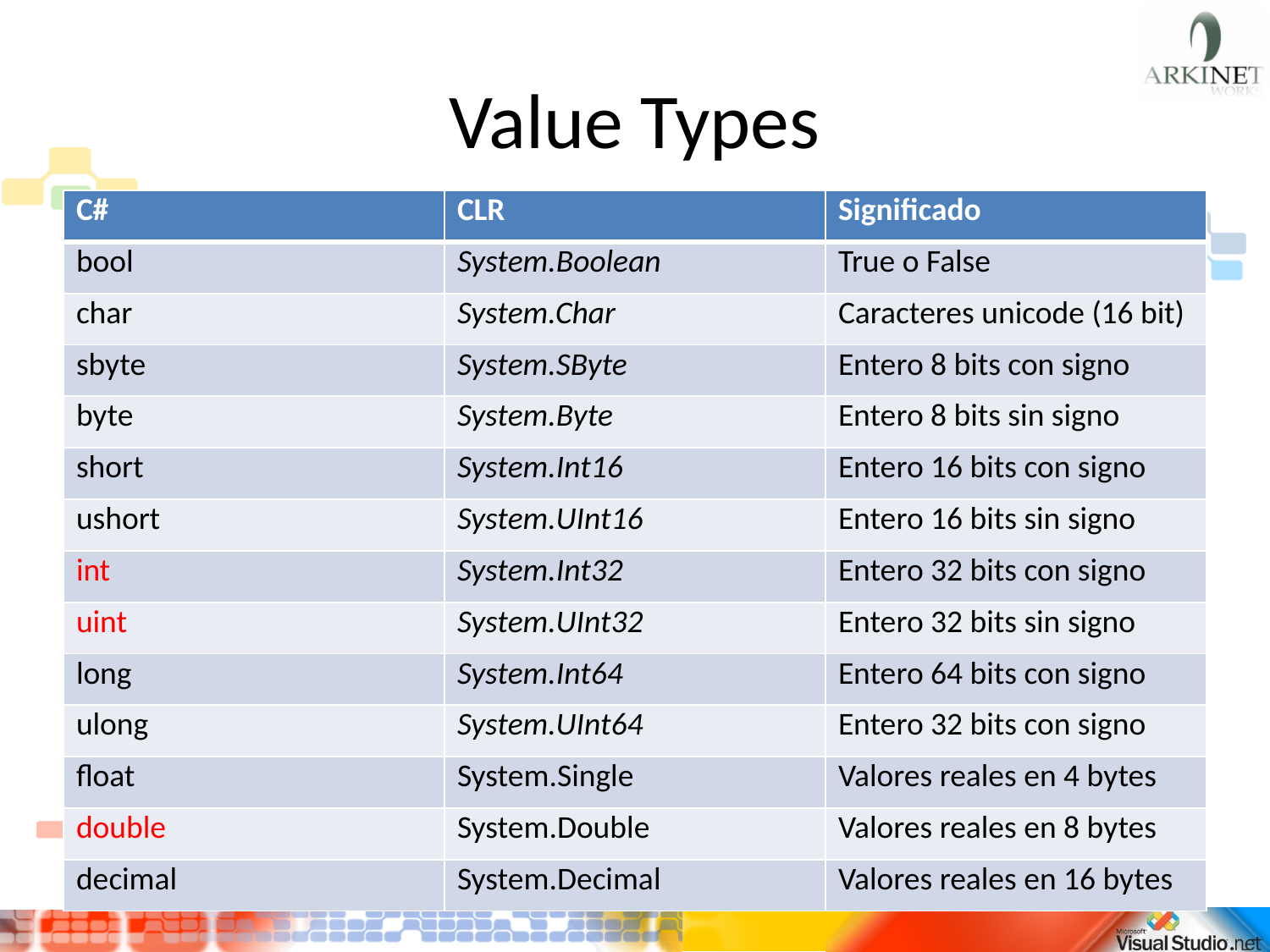

# Value Types
| C# | CLR | Significado |
| --- | --- | --- |
| bool | System.Boolean | True o False |
| char | System.Char | Caracteres unicode (16 bit) |
| sbyte | System.SByte | Entero 8 bits con signo |
| byte | System.Byte | Entero 8 bits sin signo |
| short | System.Int16 | Entero 16 bits con signo |
| ushort | System.UInt16 | Entero 16 bits sin signo |
| int | System.Int32 | Entero 32 bits con signo |
| uint | System.UInt32 | Entero 32 bits sin signo |
| long | System.Int64 | Entero 64 bits con signo |
| ulong | System.UInt64 | Entero 32 bits con signo |
| float | System.Single | Valores reales en 4 bytes |
| double | System.Double | Valores reales en 8 bytes |
| decimal | System.Decimal | Valores reales en 16 bytes |